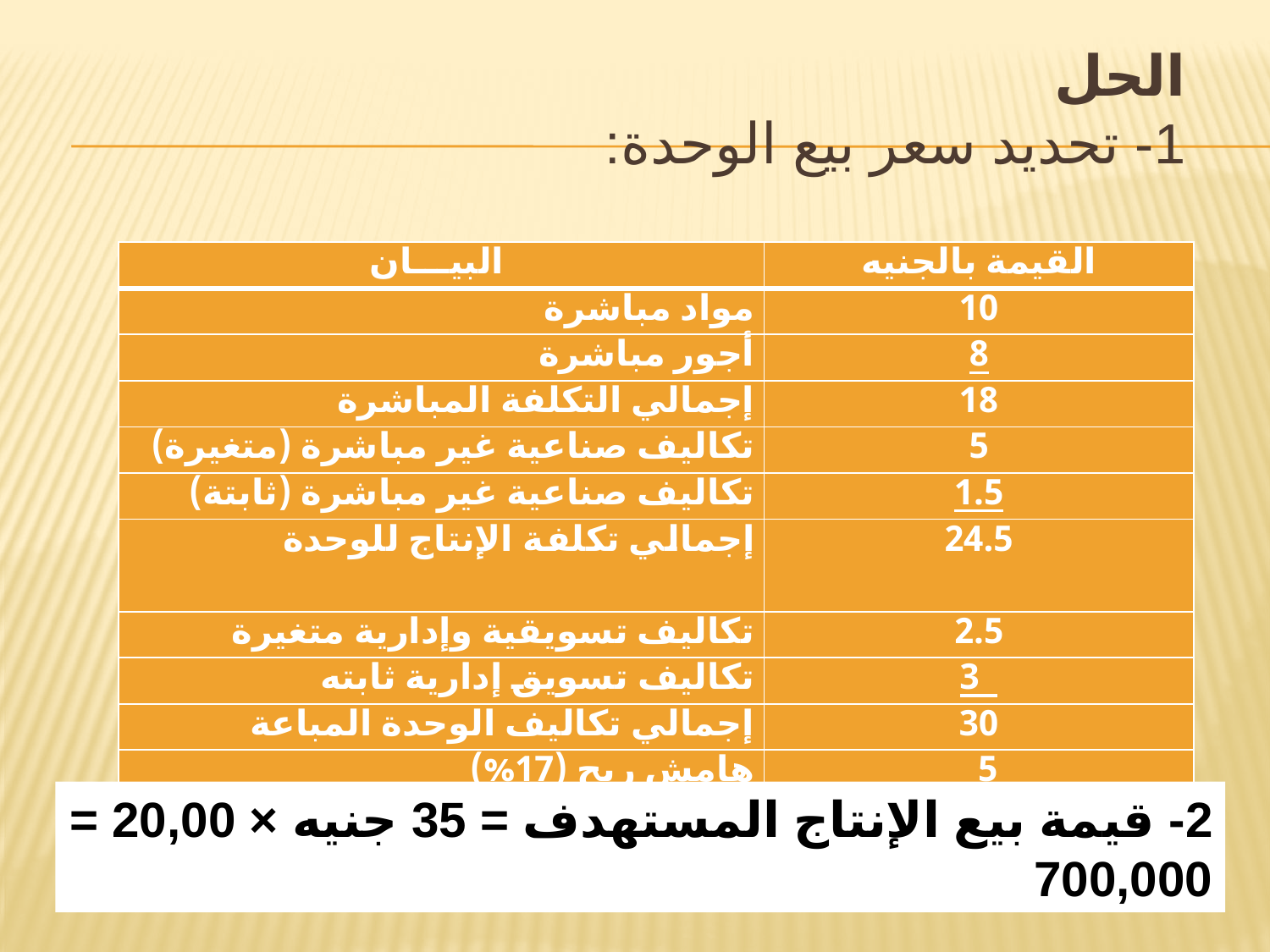

# الحل 1- تحديد سعر بيع الوحدة:
| البيـــان | القيمة بالجنيه |
| --- | --- |
| مواد مباشرة | 10 |
| أجور مباشرة | 8 |
| إجمالي التكلفة المباشرة | 18 |
| تكاليف صناعية غير مباشرة (متغيرة) | 5 |
| تكاليف صناعية غير مباشرة (ثابتة) | 1.5 |
| إجمالي تكلفة الإنتاج للوحدة | 24.5 |
| تكاليف تسويقية وإدارية متغيرة | 2.5 |
| تكاليف تسويق إدارية ثابته | 3 |
| إجمالي تكاليف الوحدة المباعة | 30 |
| هامش ربح (17%) | 5 |
| سعر بيع الوحدة | 35 |
2- قيمة بيع الإنتاج المستهدف = 35 جنيه × 20,00 = 700,000